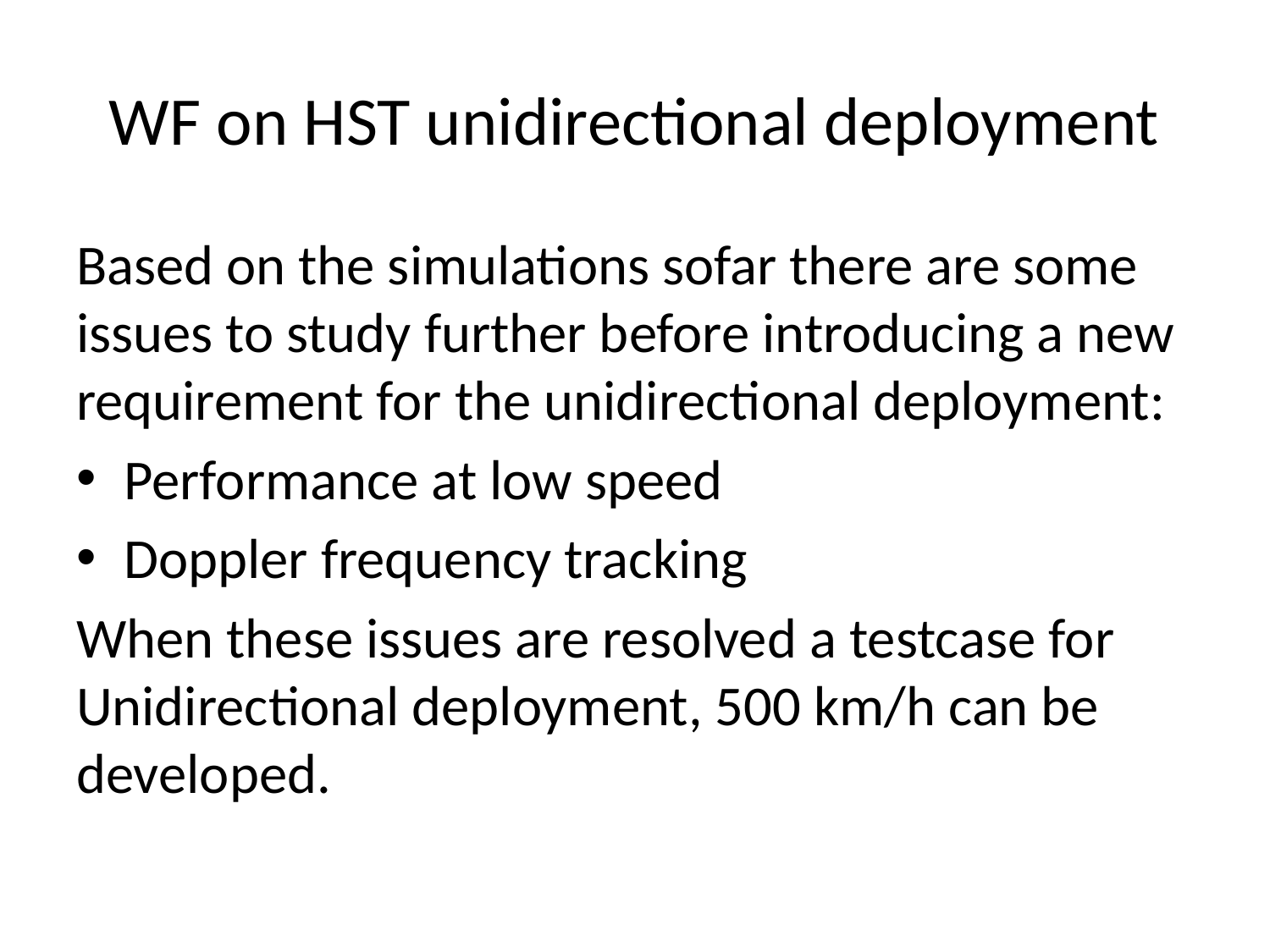

# WF on HST unidirectional deployment
Based on the simulations sofar there are some issues to study further before introducing a new requirement for the unidirectional deployment:
Performance at low speed
Doppler frequency tracking
When these issues are resolved a testcase for Unidirectional deployment, 500 km/h can be developed.